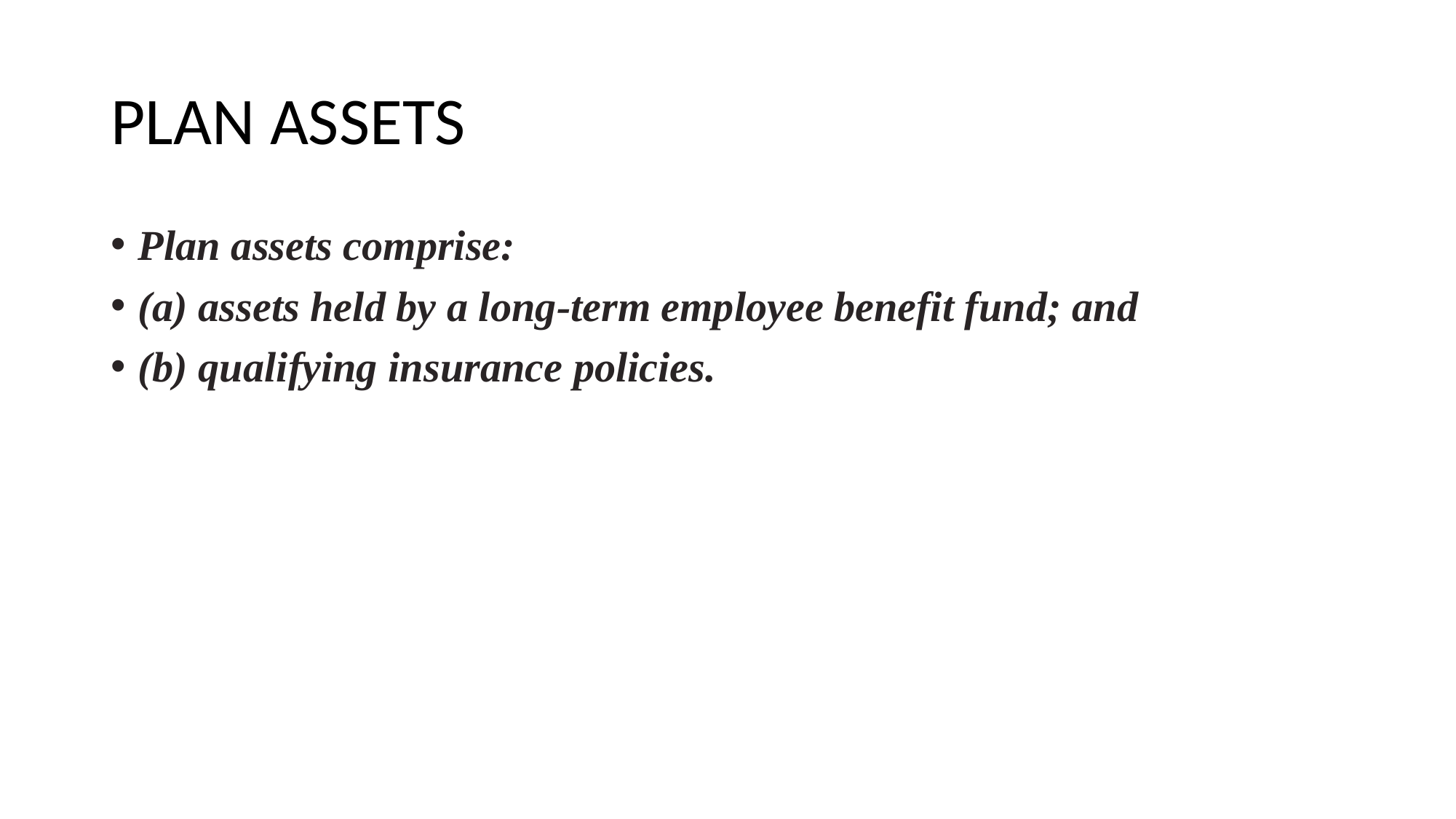

# PLAN ASSETS
Plan assets comprise:
(a) assets held by a long-term employee benefit fund; and
(b) qualifying insurance policies.